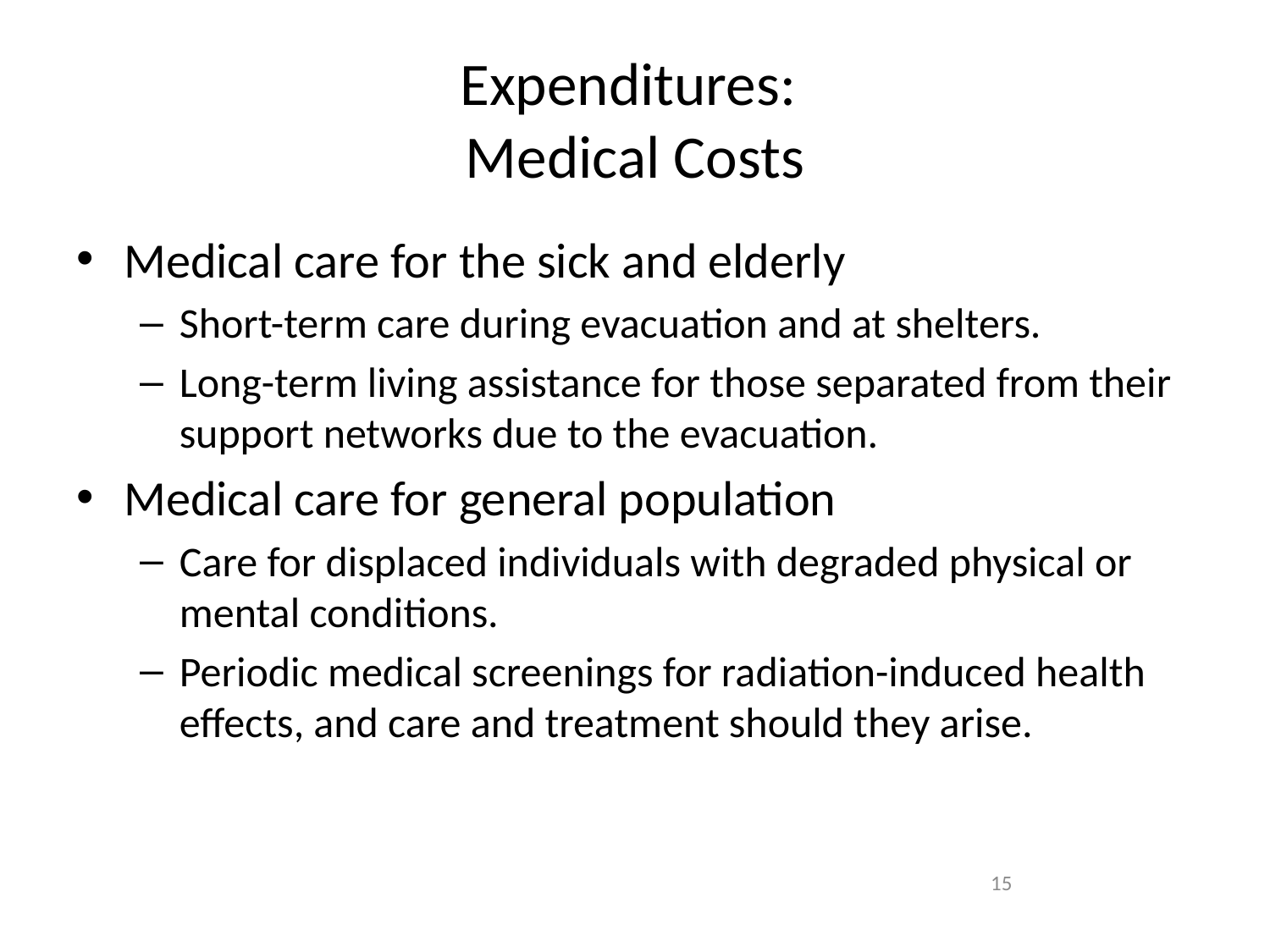

# Expenditures: Medical Costs
Medical care for the sick and elderly
Short-term care during evacuation and at shelters.
Long-term living assistance for those separated from their support networks due to the evacuation.
Medical care for general population
Care for displaced individuals with degraded physical or mental conditions.
Periodic medical screenings for radiation-induced health effects, and care and treatment should they arise.

15